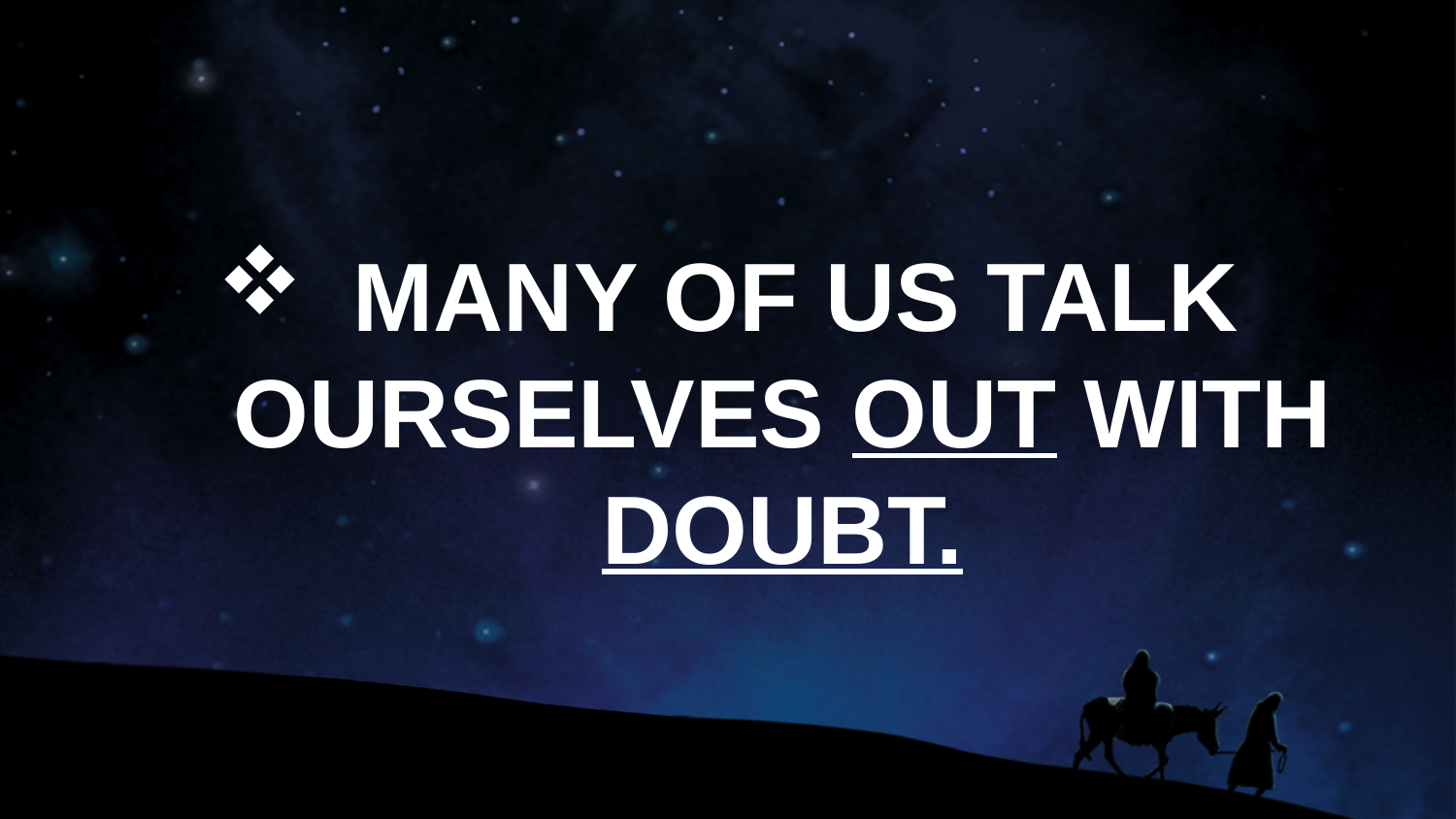

# MANY OF US TALK OURSELVES OUT WITH DOUBT.